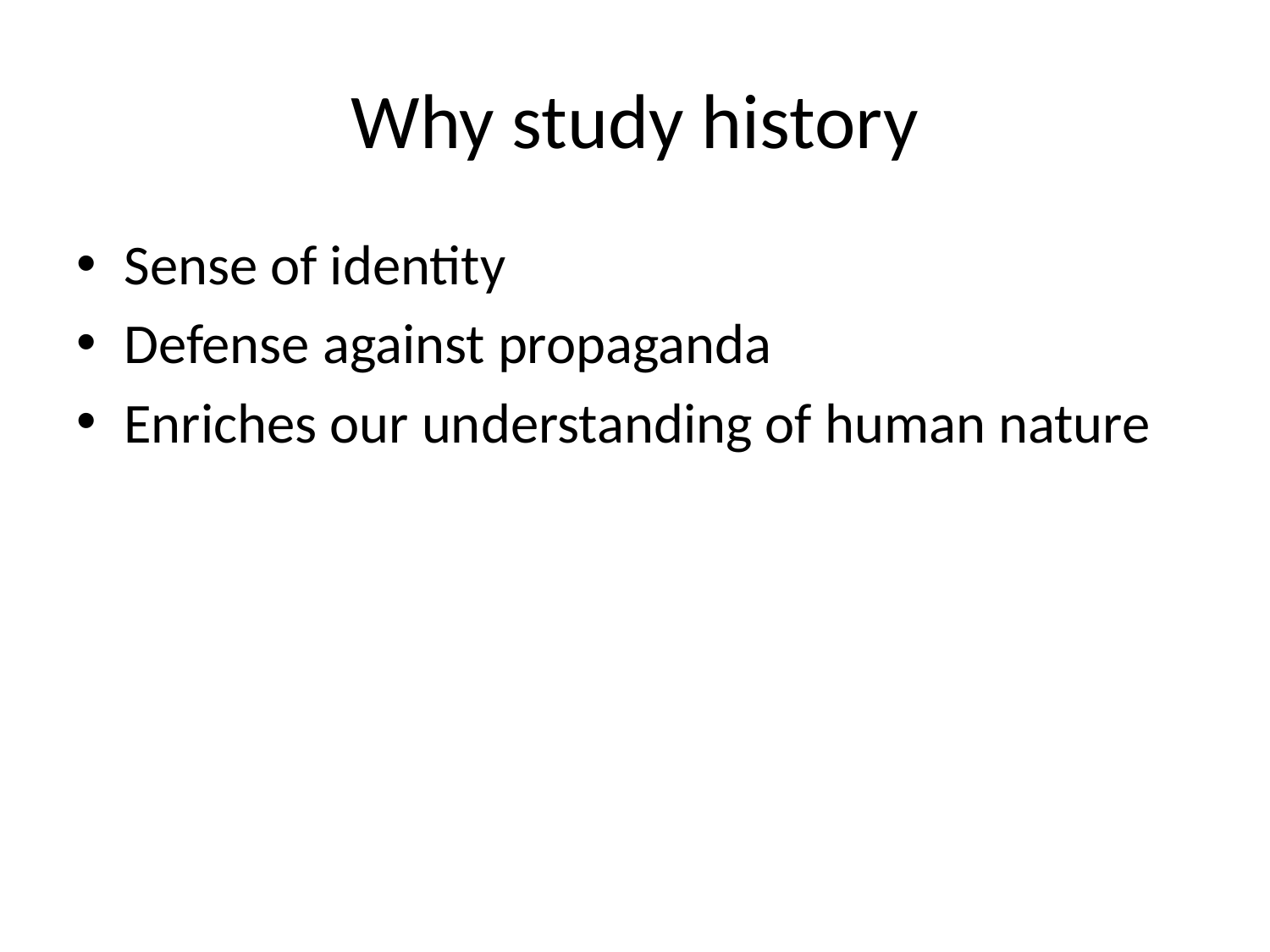

# Why study history
Sense of identity
Defense against propaganda
Enriches our understanding of human nature